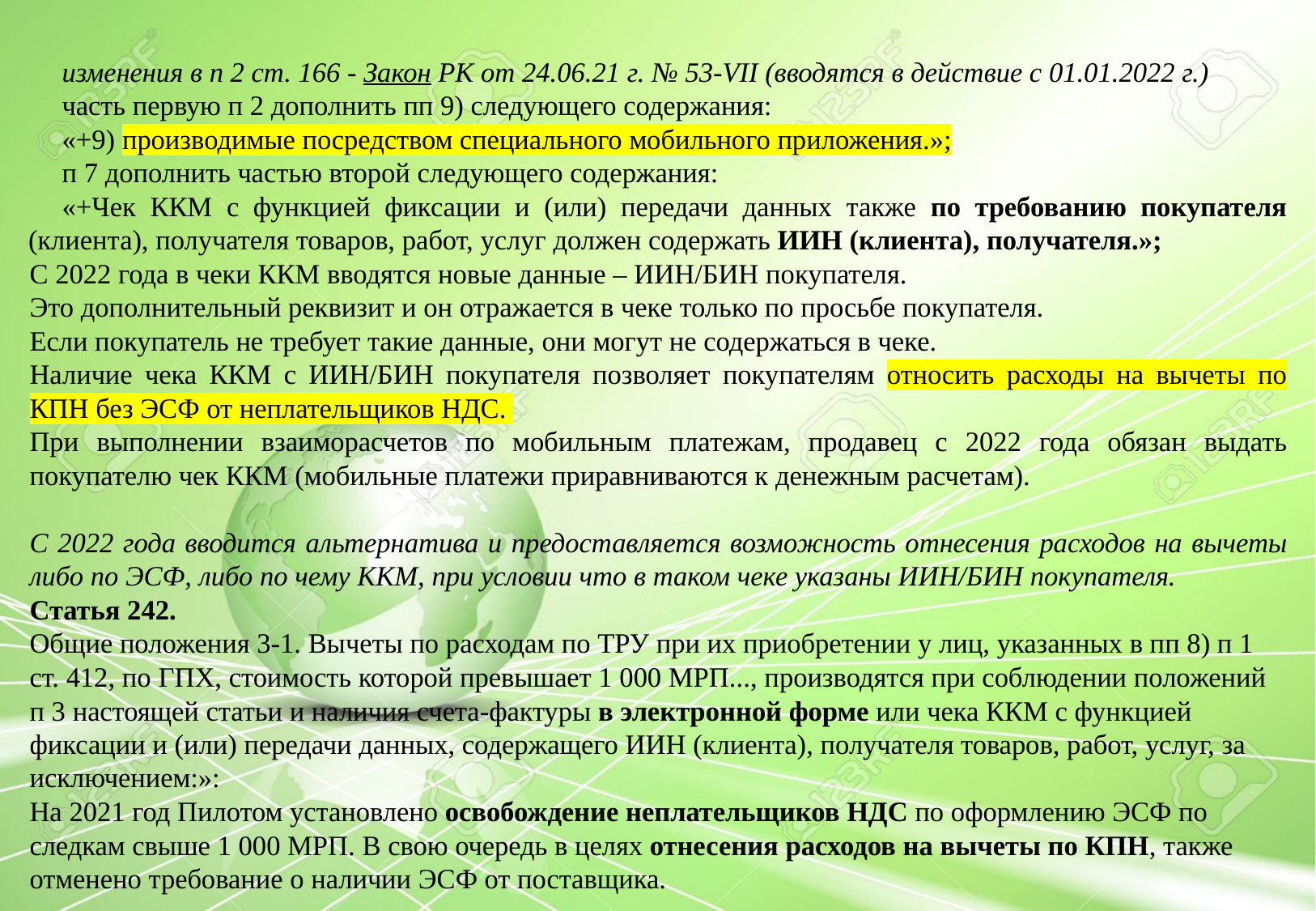

изменения в п 2 ст. 166 - Закон РК от 24.06.21 г. № 53-VII (вводятся в действие с 01.01.2022 г.)
часть первую п 2 дополнить пп 9) следующего содержания:
«+9) производимые посредством специального мобильного приложения.»;
п 7 дополнить частью второй следующего содержания:
«+Чек ККМ с функцией фиксации и (или) передачи данных также по требованию покупателя (клиента), получателя товаров, работ, услуг должен содержать ИИН (клиента), получателя.»;
С 2022 года в чеки ККМ вводятся новые данные – ИИН/БИН покупателя.
Это дополнительный реквизит и он отражается в чеке только по просьбе покупателя.
Если покупатель не требует такие данные, они могут не содержаться в чеке.
Наличие чека ККМ с ИИН/БИН покупателя позволяет покупателям относить расходы на вычеты по КПН без ЭСФ от неплательщиков НДС.
При выполнении взаиморасчетов по мобильным платежам, продавец с 2022 года обязан выдать покупателю чек ККМ (мобильные платежи приравниваются к денежным расчетам).

С 2022 года вводится альтернатива и предоставляется возможность отнесения расходов на вычеты либо по ЭСФ, либо по чему ККМ, при условии что в таком чеке указаны ИИН/БИН покупателя.
Статья 242.
Общие положения 3-1. Вычеты по расходам по ТРУ при их приобретении у лиц, указанных в пп 8) п 1 ст. 412, по ГПХ, стоимость которой превышает 1 000 МРП..., производятся при соблюдении положений п 3 настоящей статьи и наличия счета-фактуры в электронной форме или чека ККМ с функцией фиксации и (или) передачи данных, содержащего ИИН (клиента), получателя товаров, работ, услуг, за исключением:»:
На 2021 год Пилотом установлено освобождение неплательщиков НДС по оформлению ЭСФ по следкам свыше 1 000 МРП. В свою очередь в целях отнесения расходов на вычеты по КПН, также отменено требование о наличии ЭСФ от поставщика.